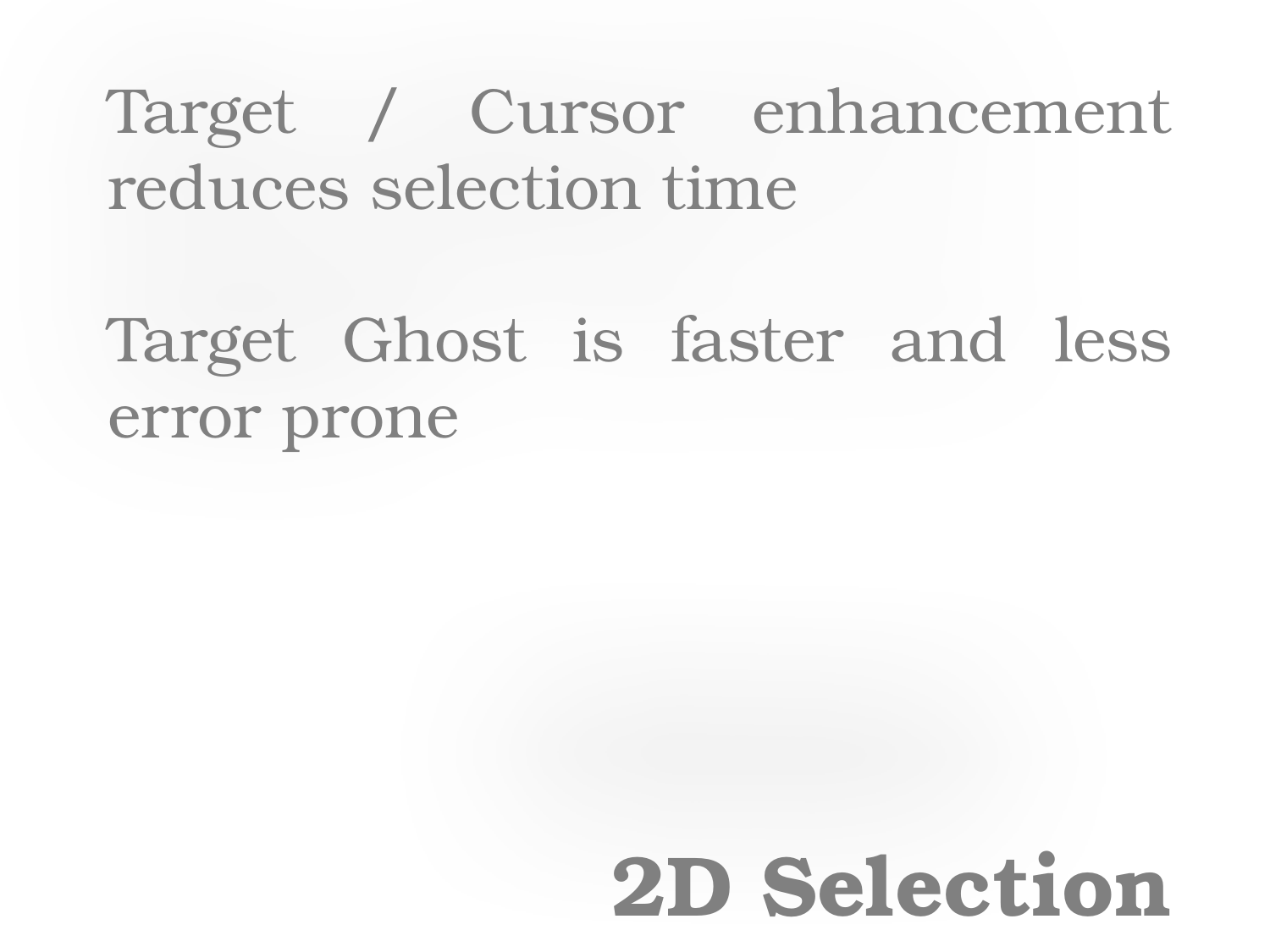

Target / Cursor enhancement reduces selection time

Target Ghost is faster and less error prone

2D Selection